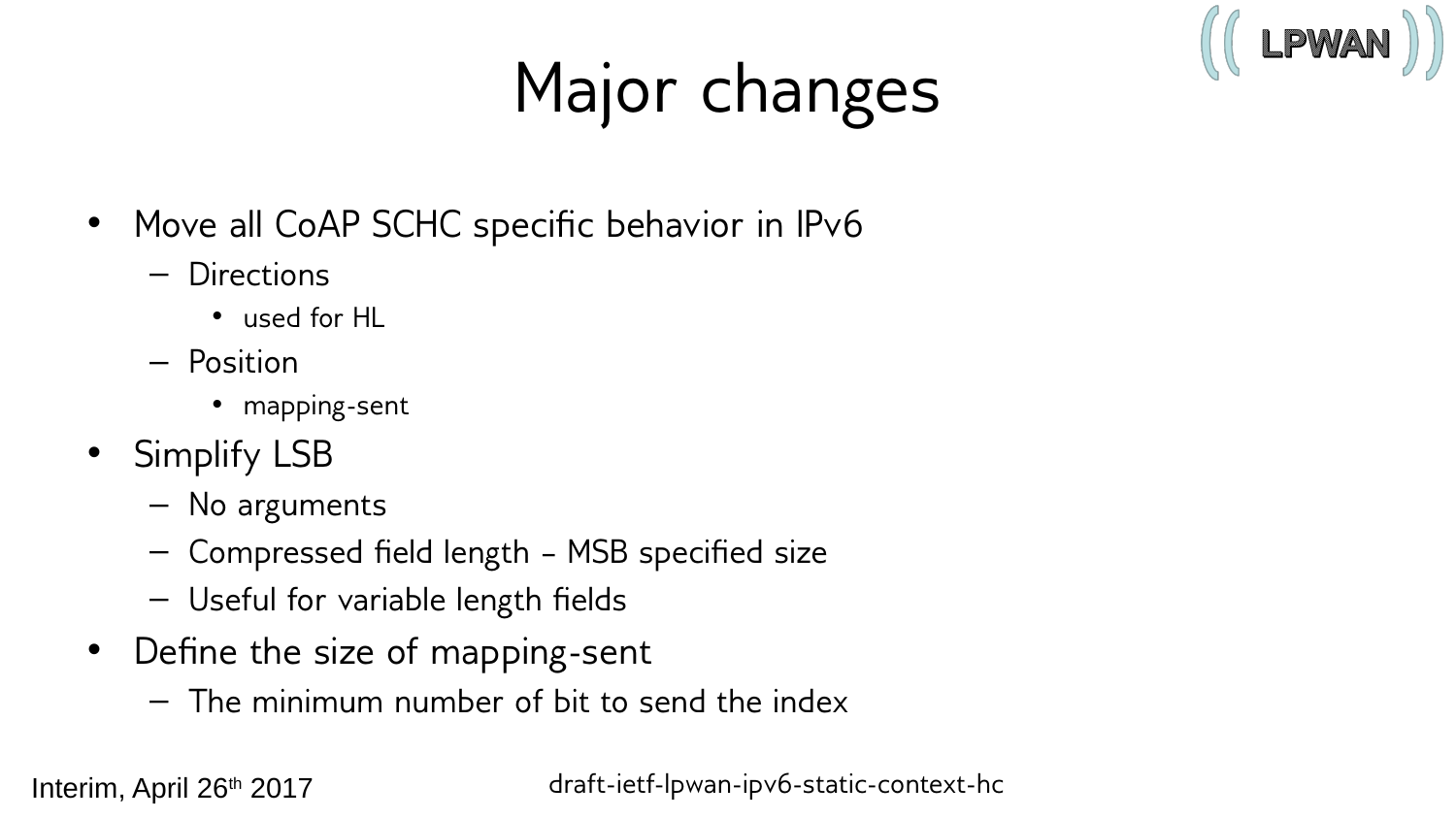

# Major changes
Move all CoAP SCHC specific behavior in IPv6
Directions
used for HL
Position
mapping-sent
Simplify LSB
No arguments
Compressed field length – MSB specified size
Useful for variable length fields
Define the size of mapping-sent
The minimum number of bit to send the index
draft-ietf-lpwan-ipv6-static-context-hc